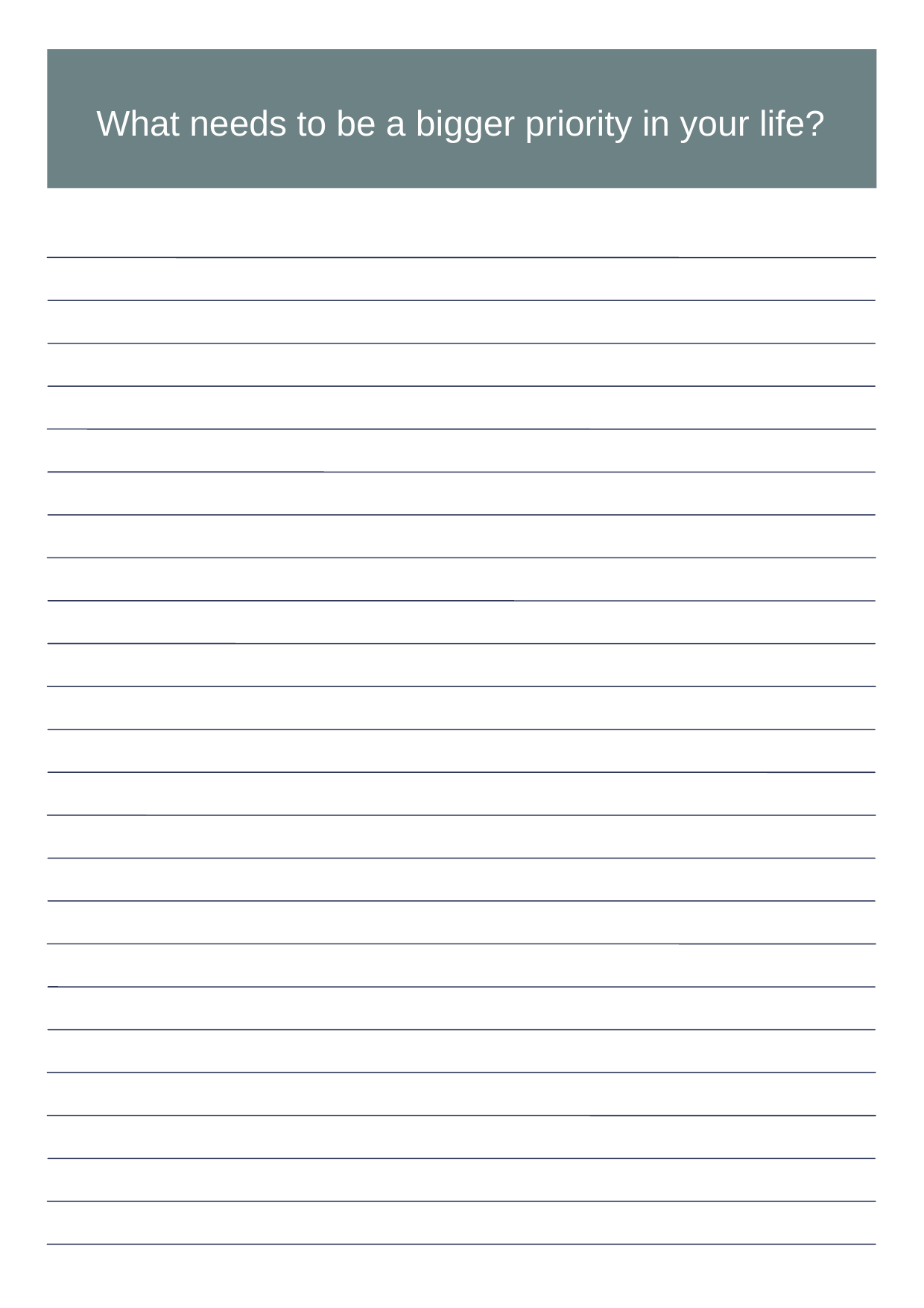

What needs to be a bigger priority in your life?